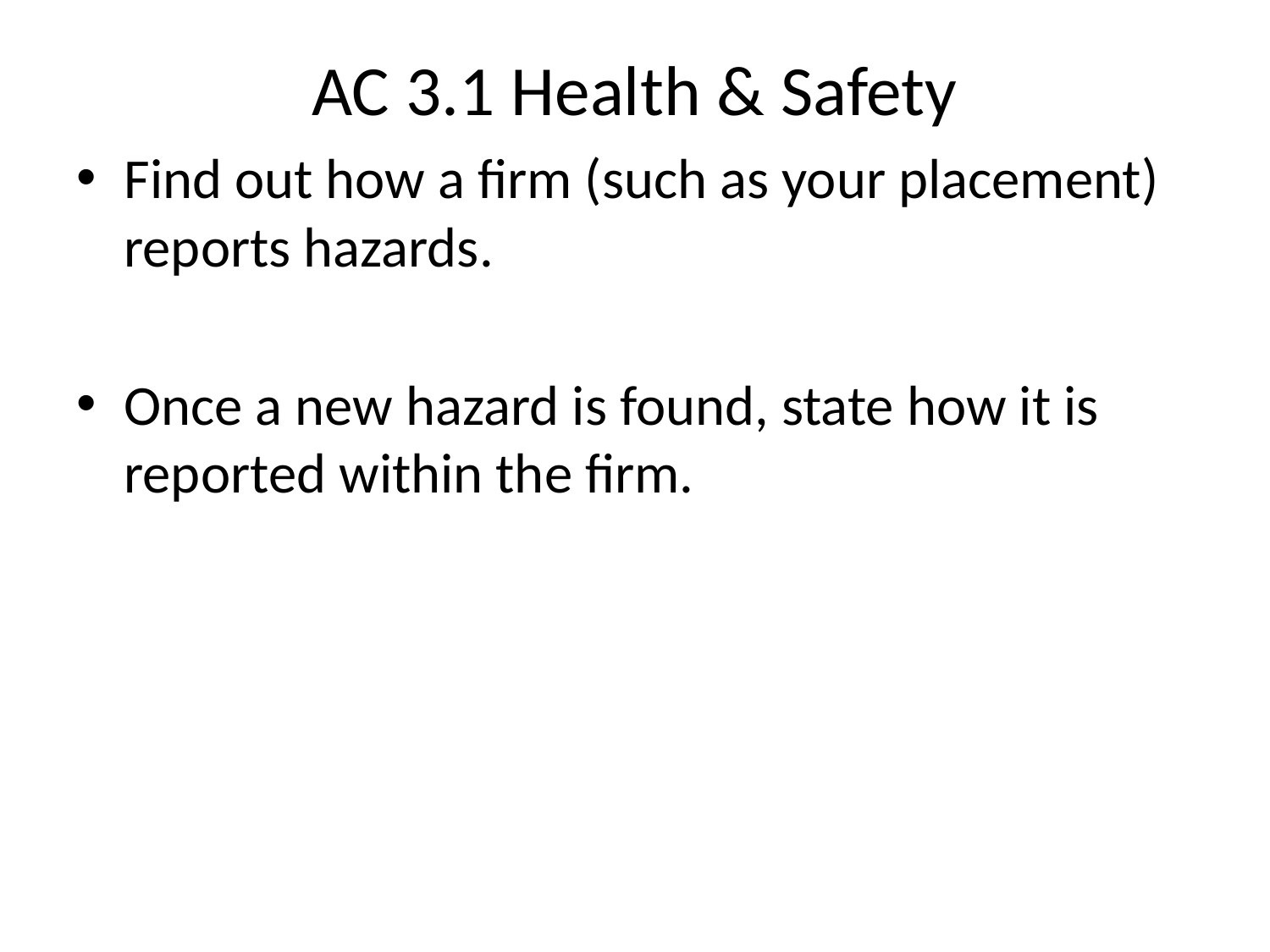

# AC 3.1 Health & Safety
Find out how a firm (such as your placement) reports hazards.

Once a new hazard is found, state how it is reported within the firm.